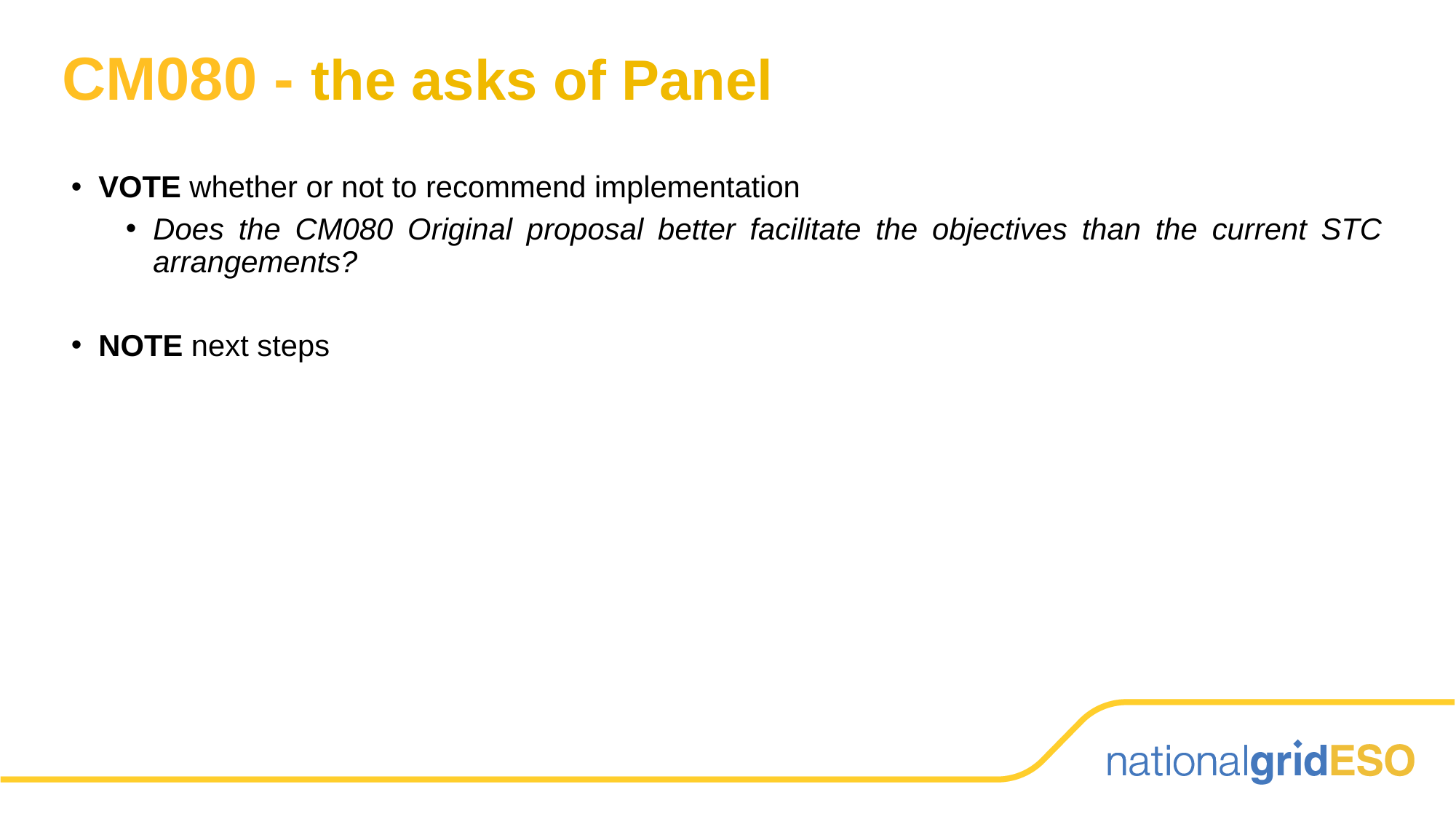

# CM080 - the asks of Panel

VOTE whether or not to recommend implementation
Does the CM080 Original proposal better facilitate the objectives than the current STC arrangements?

NOTE next steps